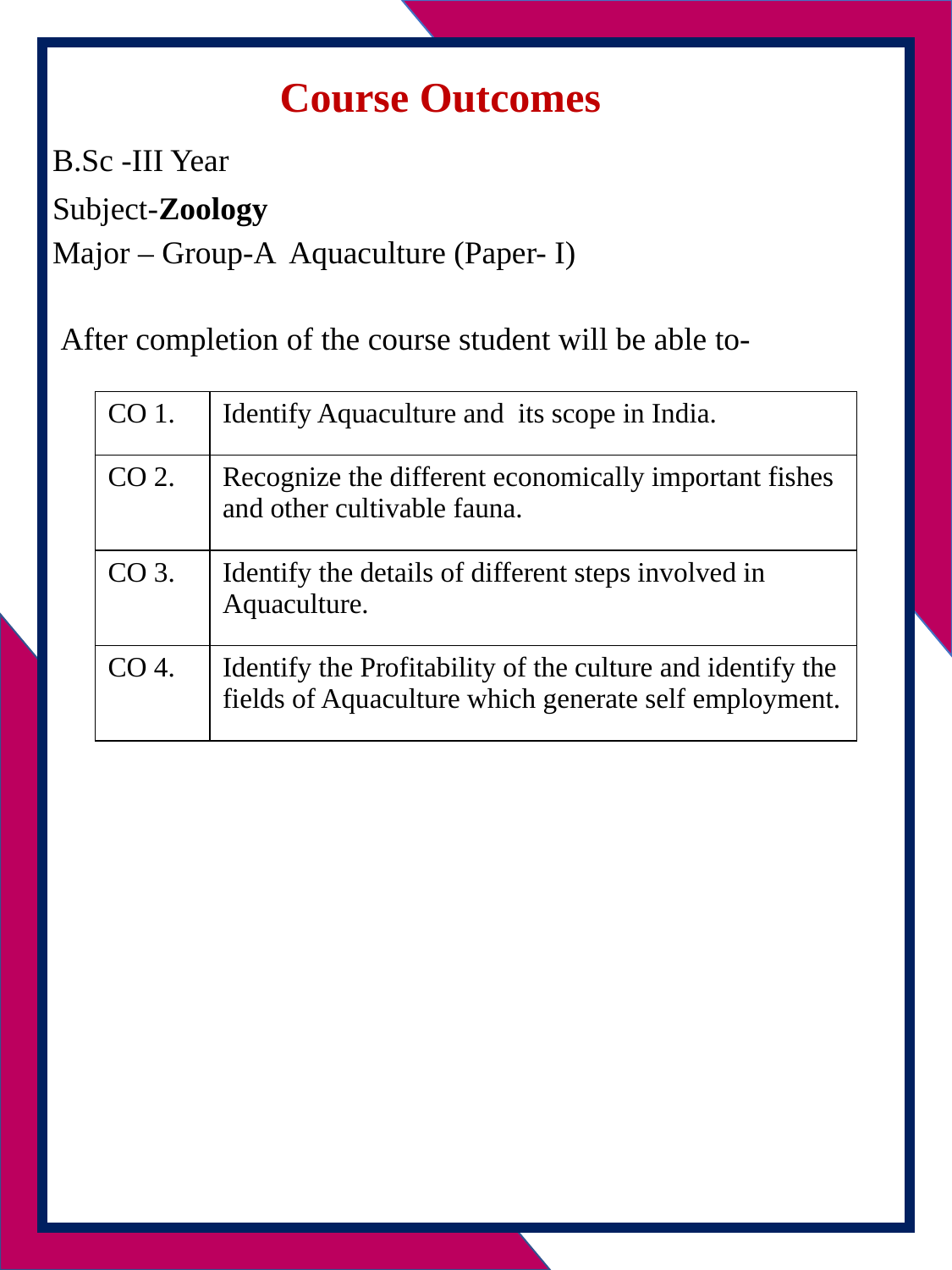

Course Outcomes

     B.Sc -III Year
     Subject-Zoology
     Major – Group-A  Aquaculture (Paper- I)

      After completion of the course student will be able to-

| CO 1. | Identify Aquaculture and its scope in India. |
| --- | --- |
| CO 2. | Recognize the different economically important fishes and other cultivable fauna. |
| CO 3. | Identify the details of different steps involved in Aquaculture. |
| CO 4. | Identify the Profitability of the culture and identify the fields of Aquaculture which generate self employment. |